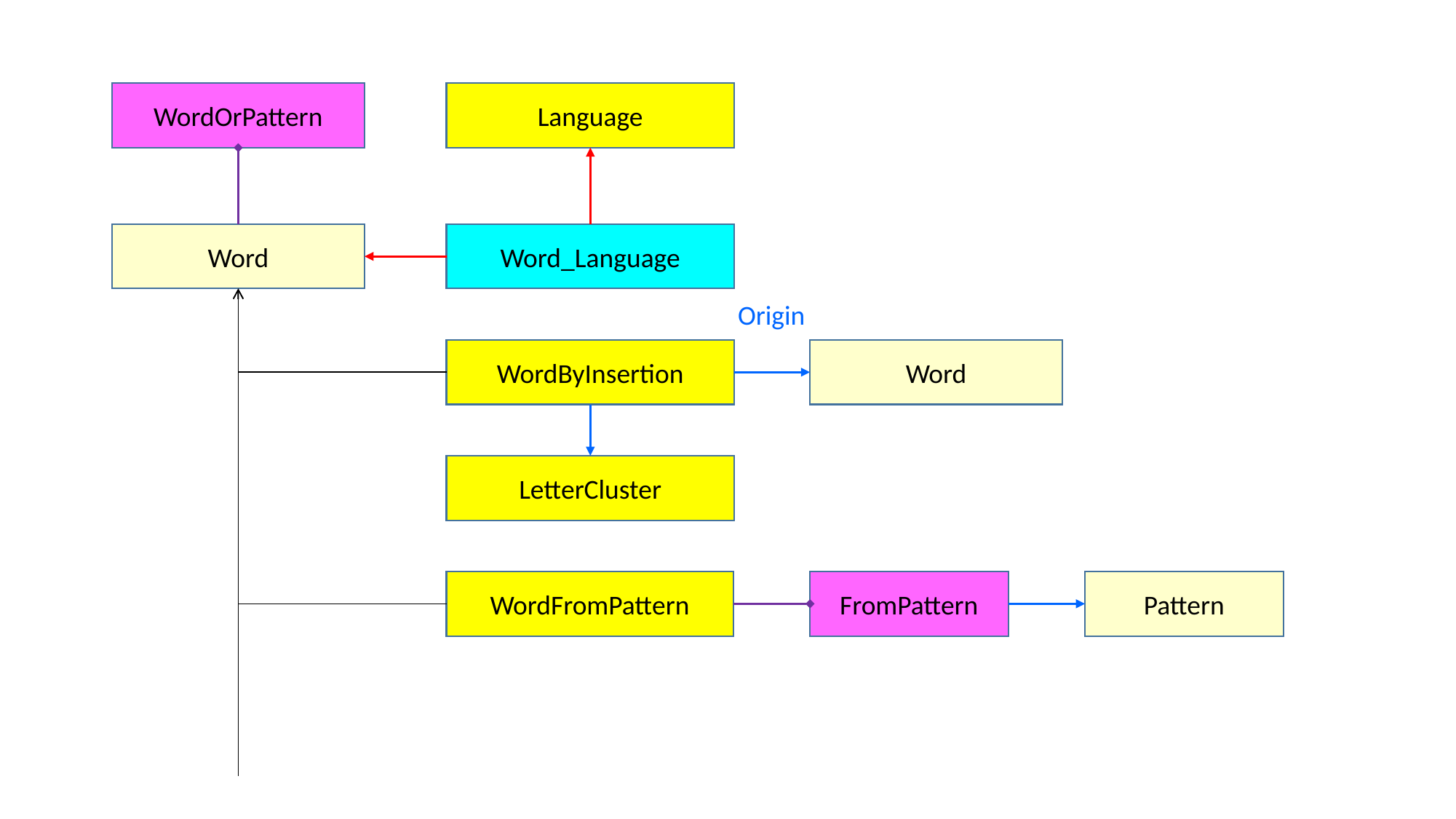

Language
WordOrPattern
Word
Word_Language
Origin
WordByInsertion
Word
LetterCluster
WordFromPattern
FromPattern
Pattern